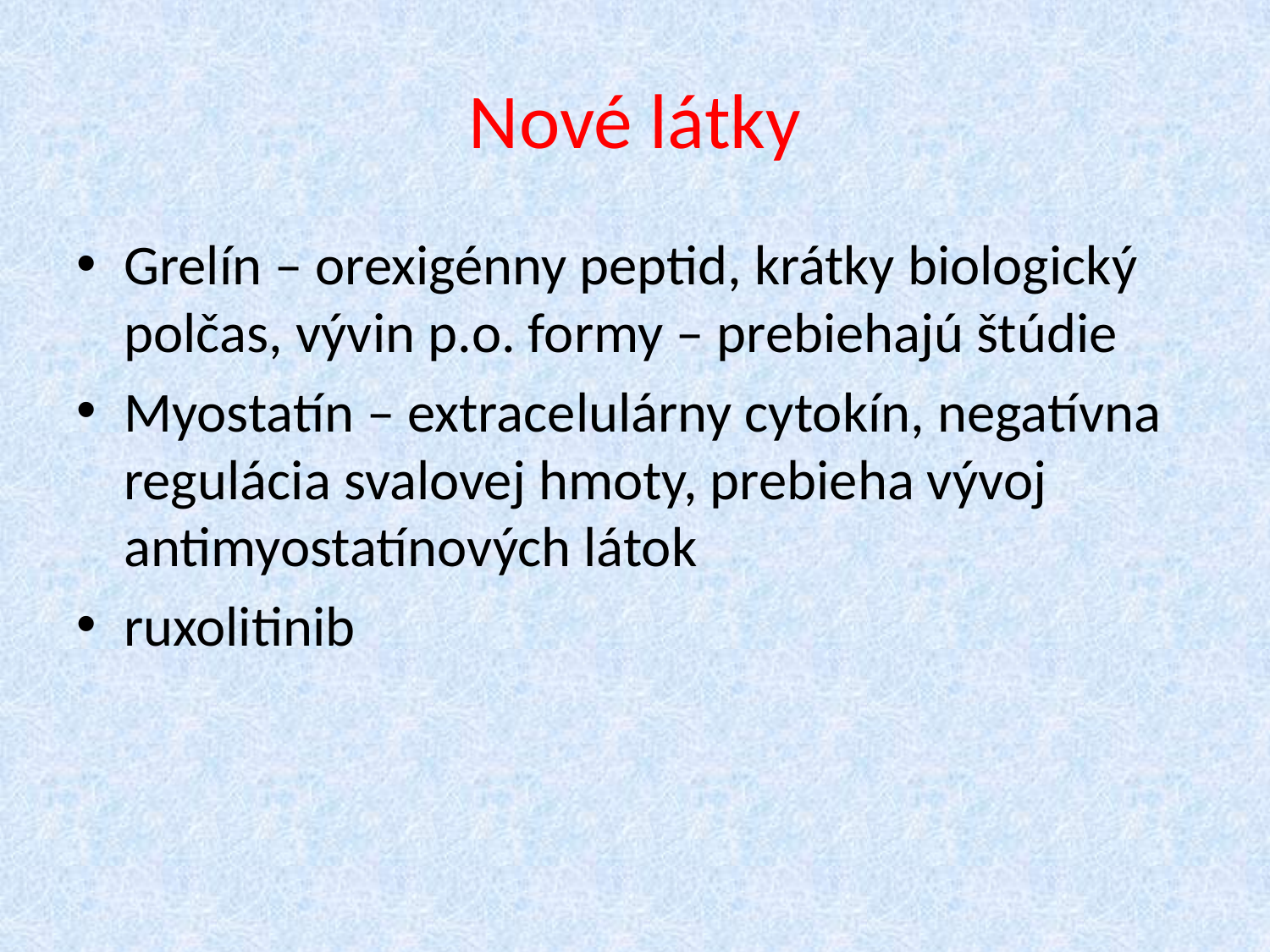

# Nové látky
Grelín – orexigénny peptid, krátky biologický polčas, vývin p.o. formy – prebiehajú štúdie
Myostatín – extracelulárny cytokín, negatívna regulácia svalovej hmoty, prebieha vývoj antimyostatínových látok
ruxolitinib